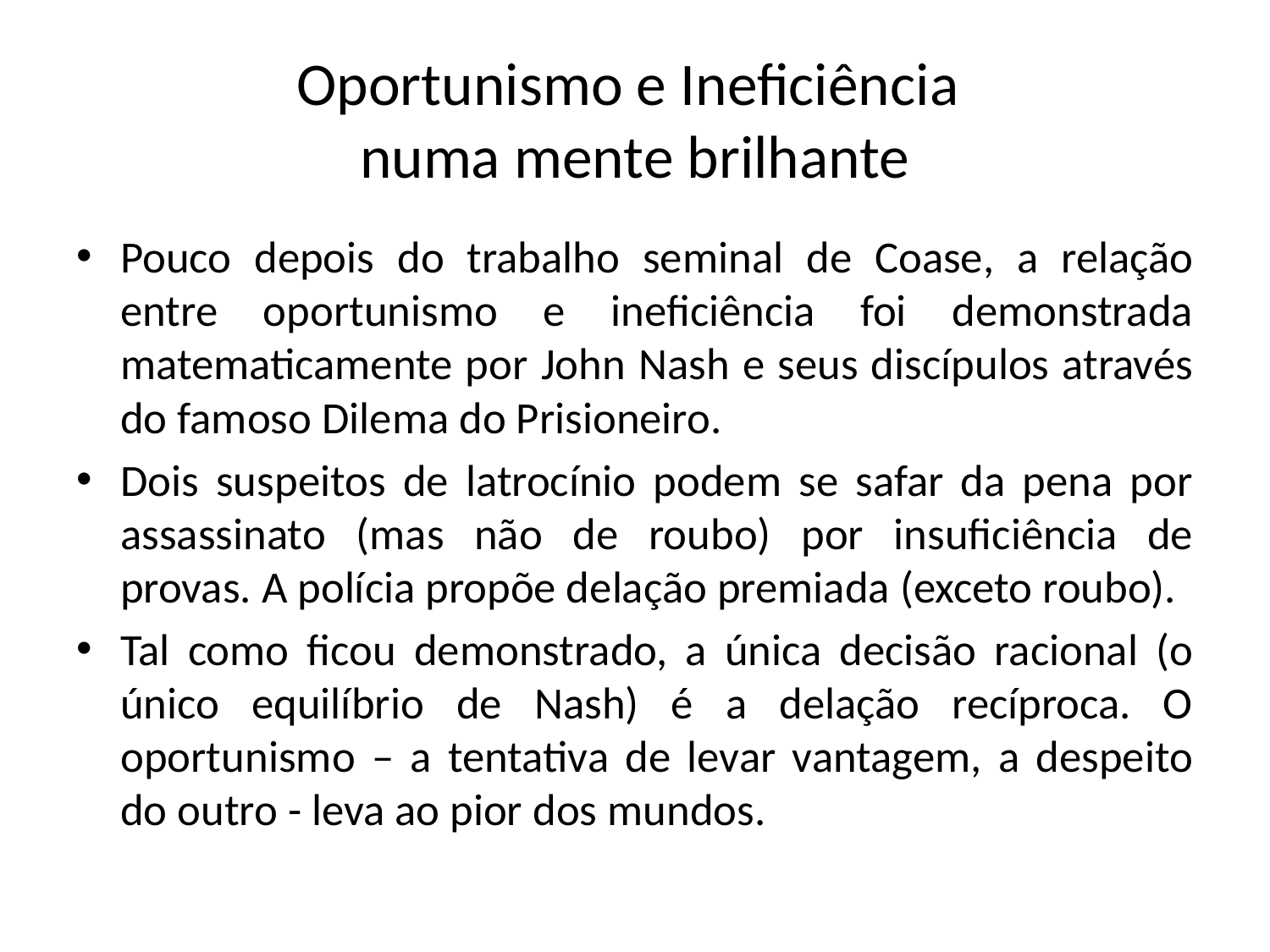

# Oportunismo e Ineficiência numa mente brilhante
Pouco depois do trabalho seminal de Coase, a relação entre oportunismo e ineficiência foi demonstrada matematicamente por John Nash e seus discípulos através do famoso Dilema do Prisioneiro.
Dois suspeitos de latrocínio podem se safar da pena por assassinato (mas não de roubo) por insuficiência de provas. A polícia propõe delação premiada (exceto roubo).
Tal como ficou demonstrado, a única decisão racional (o único equilíbrio de Nash) é a delação recíproca. O oportunismo – a tentativa de levar vantagem, a despeito do outro - leva ao pior dos mundos.